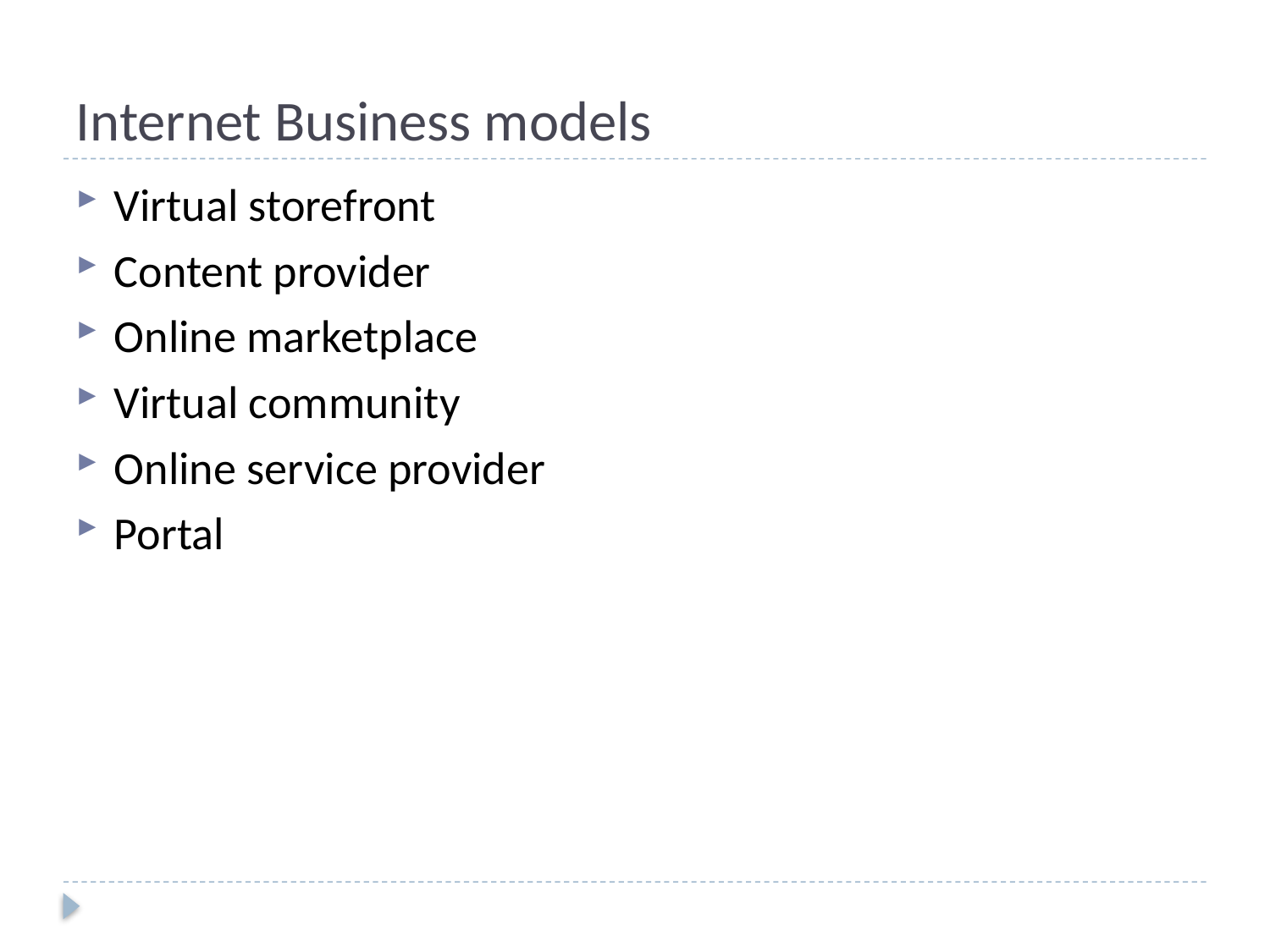

# Internet Business models
Virtual storefront
Content provider
Online marketplace
Virtual community
Online service provider
Portal